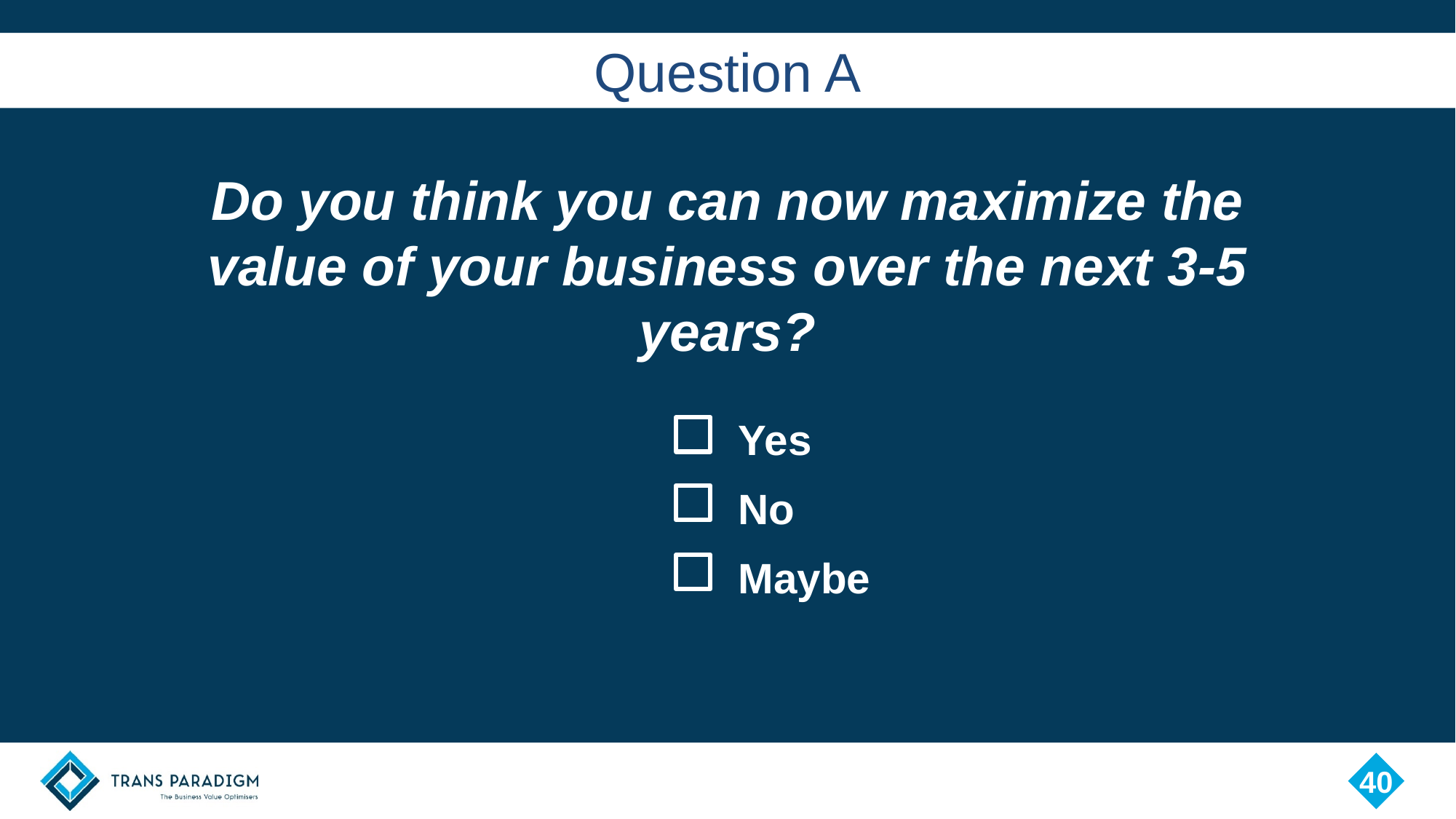

# Question A
Do you think you can now maximize the value of your business over the next 3-5 years?
Yes
No
Maybe